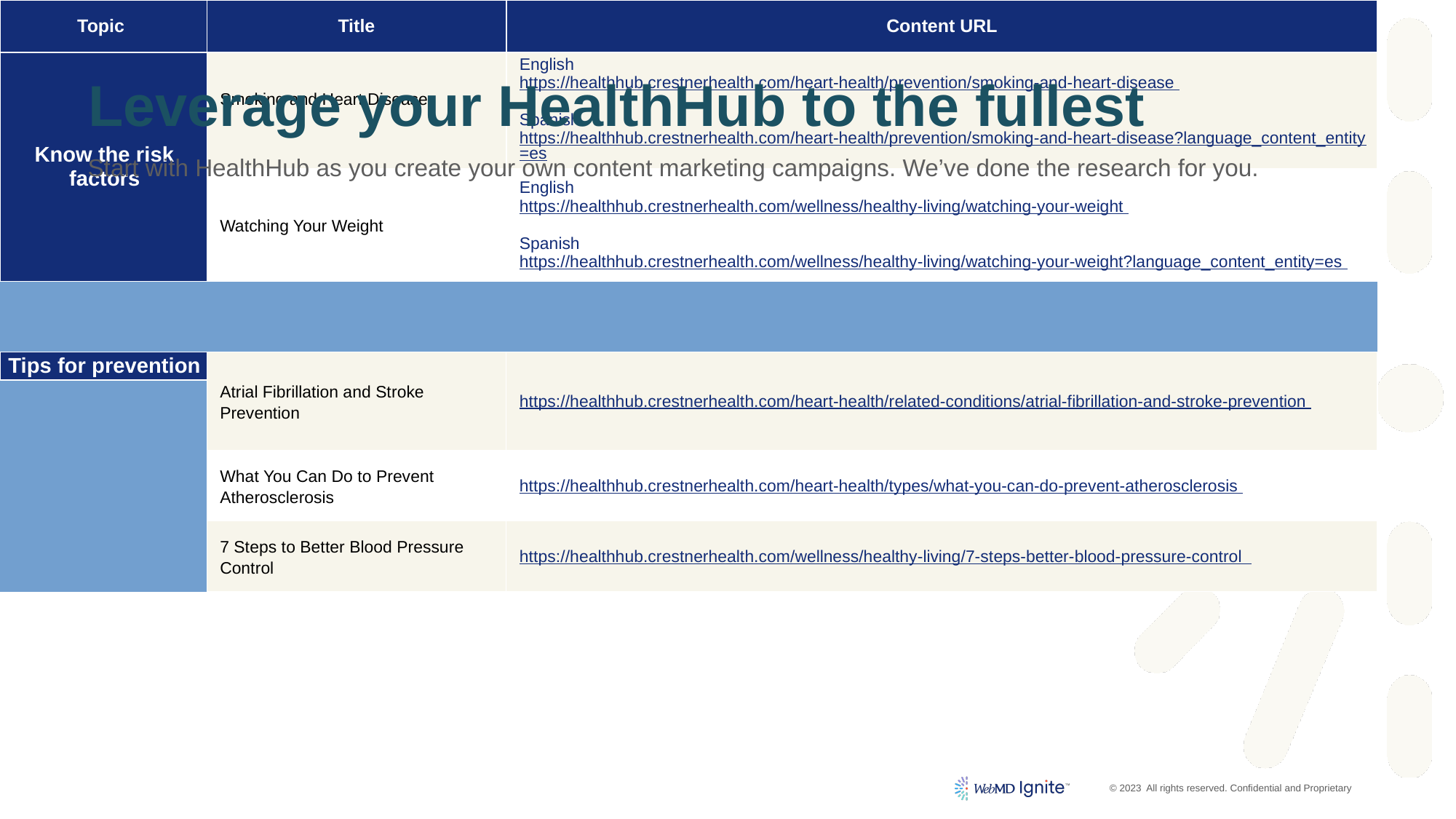

# Leverage your HealthHub to the fullest
Start with HealthHub as you create your own content marketing campaigns. We’ve done the research for you.
| Topic | Title | Content URL |
| --- | --- | --- |
| Know the risk factors | Smoking and Heart Disease | English https://healthhub.crestnerhealth.com/heart-health/prevention/smoking-and-heart-disease Spanish https://healthhub.crestnerhealth.com/heart-health/prevention/smoking-and-heart-disease?language\_content\_entity=es |
|  | Watching Your Weight | English https://healthhub.crestnerhealth.com/wellness/healthy-living/watching-your-weight Spanish https://healthhub.crestnerhealth.com/wellness/healthy-living/watching-your-weight?language\_content\_entity=es |
|  |  |  |
| Tips for prevention | Atrial Fibrillation and Stroke Prevention | https://healthhub.crestnerhealth.com/heart-health/related-conditions/atrial-fibrillation-and-stroke-prevention |
|  |  |  |
|  | What You Can Do to Prevent Atherosclerosis | https://healthhub.crestnerhealth.com/heart-health/types/what-you-can-do-prevent-atherosclerosis |
|  | 7 Steps to Better Blood Pressure Control | https://healthhub.crestnerhealth.com/wellness/healthy-living/7-steps-better-blood-pressure-control |
|  | Quit-Smoking Tools: Help for Kicking Your Habit | https://healthhub.crestnerhealth.com/lung-health/treatment/quit-smoking-tools-help-kicking-your-habit |